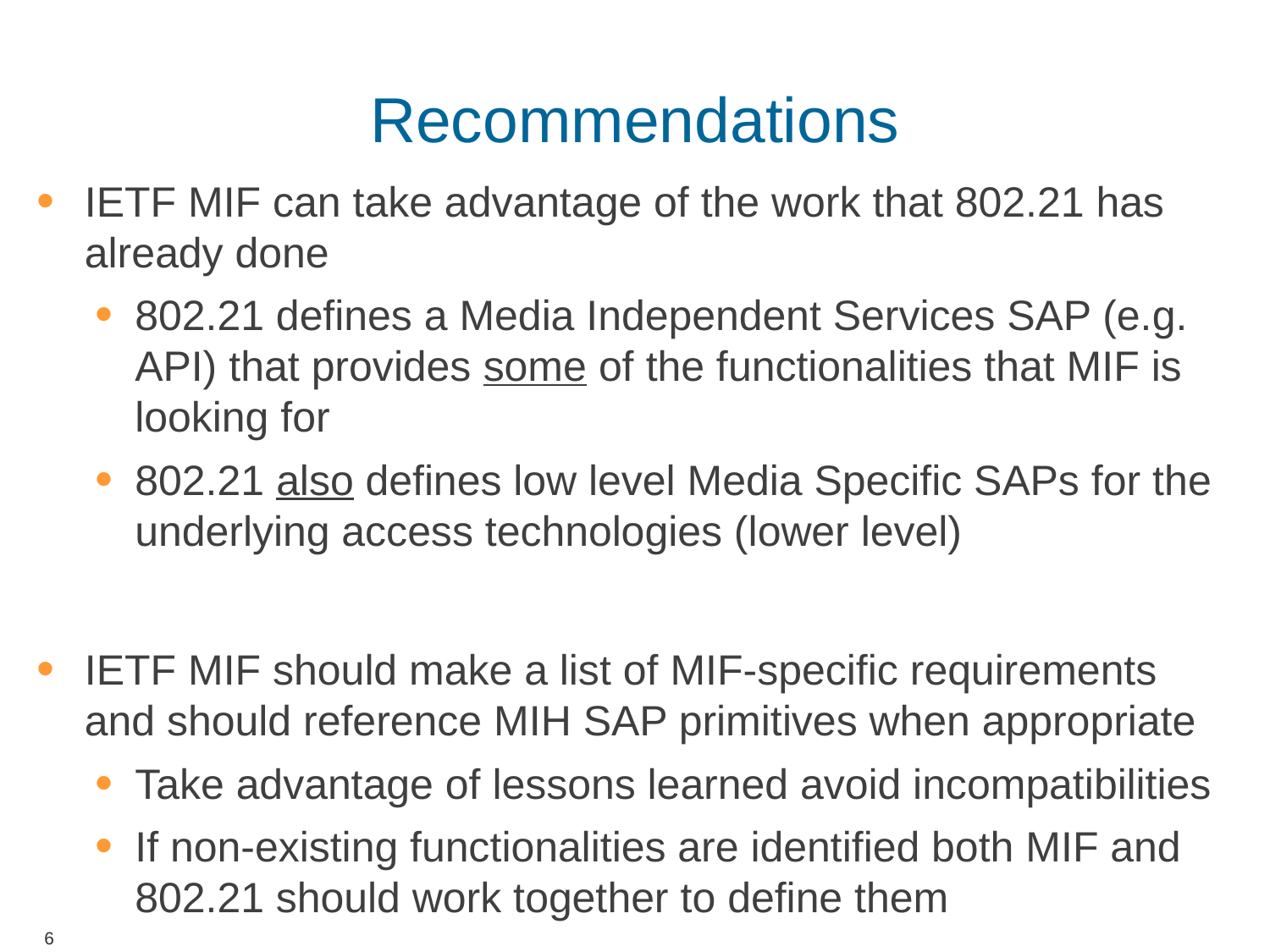

# Recommendations
IETF MIF can take advantage of the work that 802.21 has already done
802.21 defines a Media Independent Services SAP (e.g.  API) that provides some of the functionalities that MIF is looking for
802.21 also defines low level Media Specific SAPs for the underlying access technologies (lower level)

IETF MIF should make a list of MIF-specific requirements and should reference MIH SAP primitives when appropriate
Take advantage of lessons learned avoid incompatibilities
If non-existing functionalities are identified both MIF and 802.21 should work together to define them
6